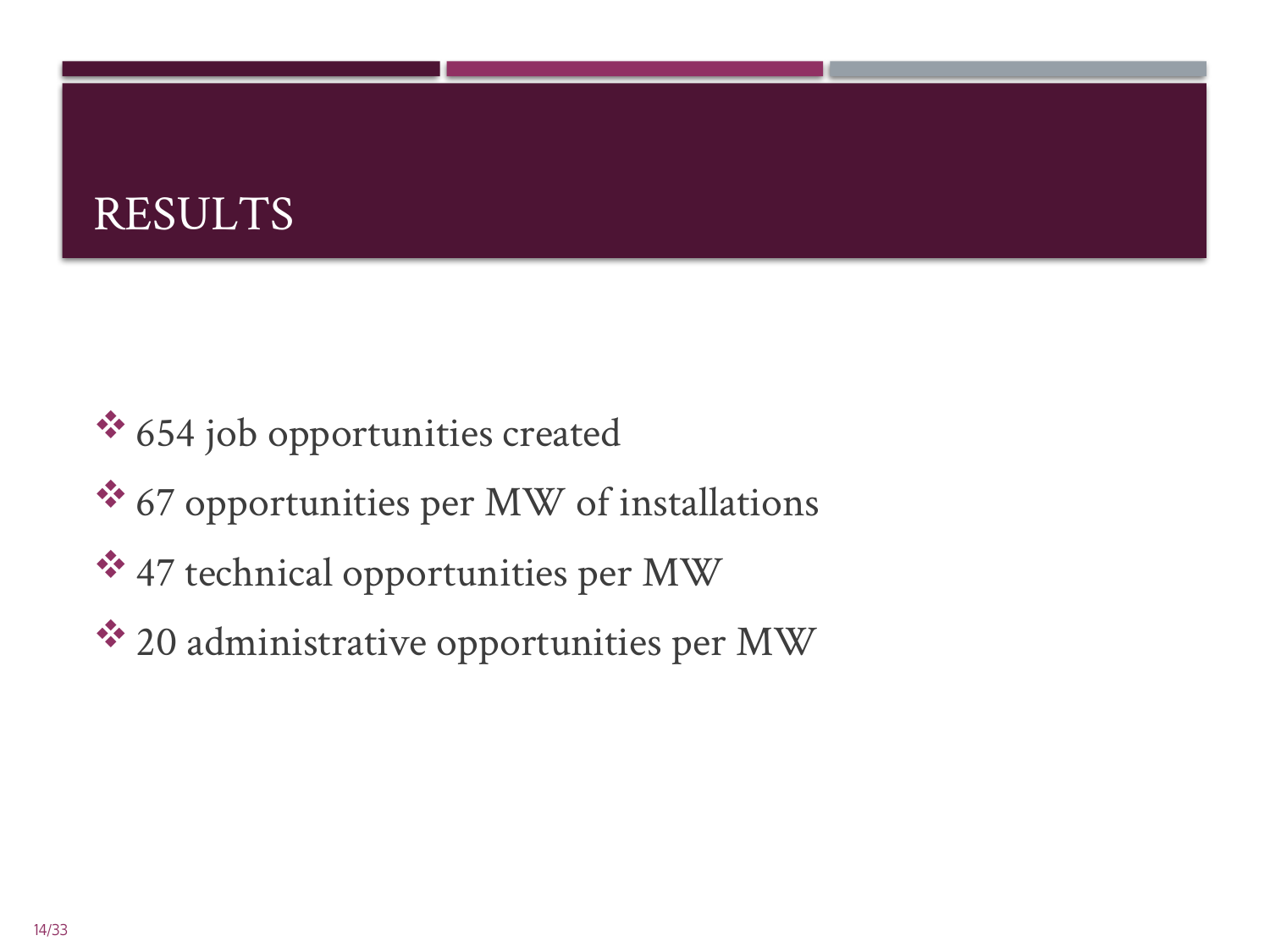

# Results
654 job opportunities created
67 opportunities per MW of installations
47 technical opportunities per MW
20 administrative opportunities per MW

14/33